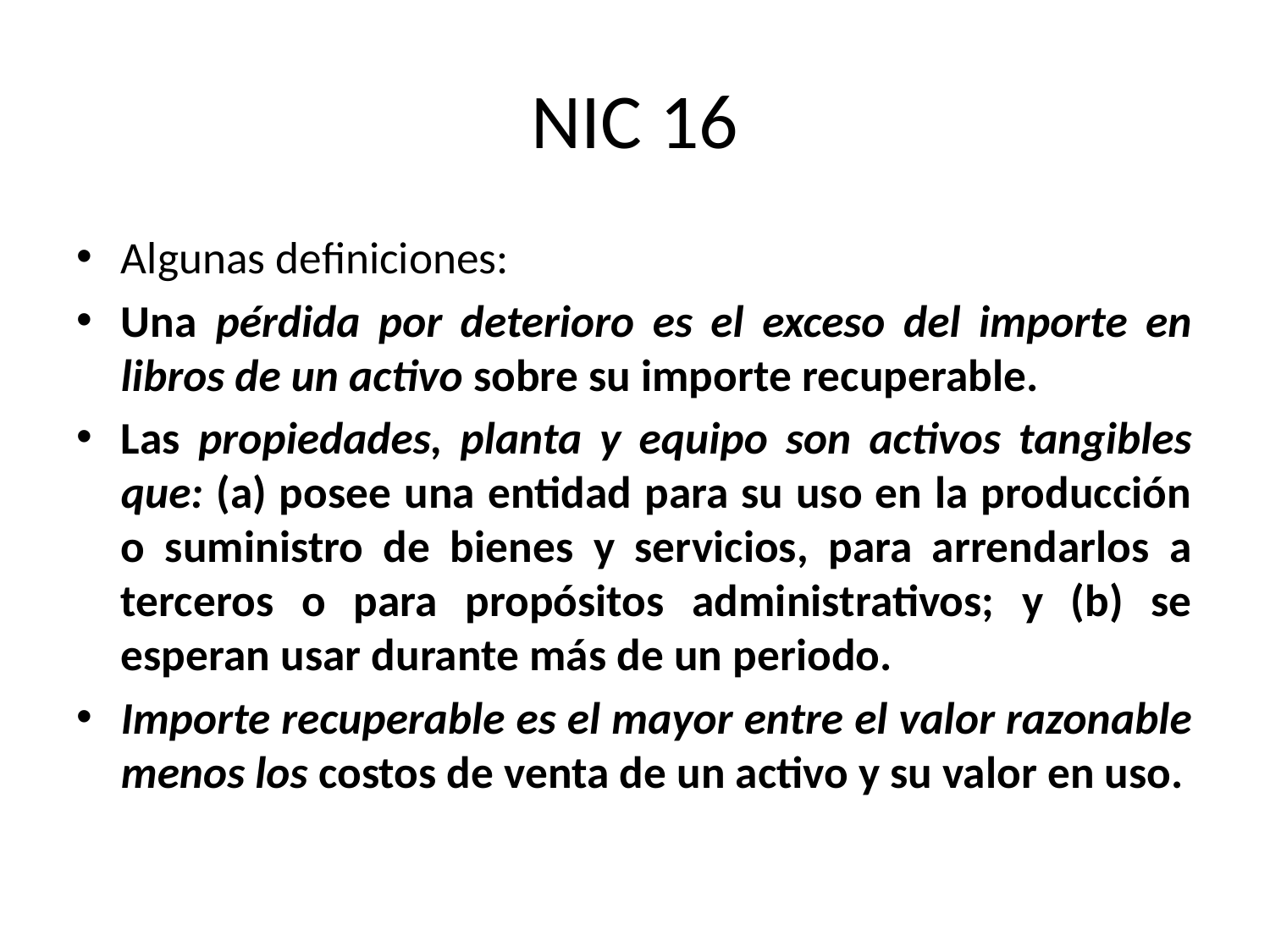

# NIC 16
Algunas definiciones:
Una pérdida por deterioro es el exceso del importe en libros de un activo sobre su importe recuperable.
Las propiedades, planta y equipo son activos tangibles que: (a) posee una entidad para su uso en la producción o suministro de bienes y servicios, para arrendarlos a terceros o para propósitos administrativos; y (b) se esperan usar durante más de un periodo.
Importe recuperable es el mayor entre el valor razonable menos los costos de venta de un activo y su valor en uso.